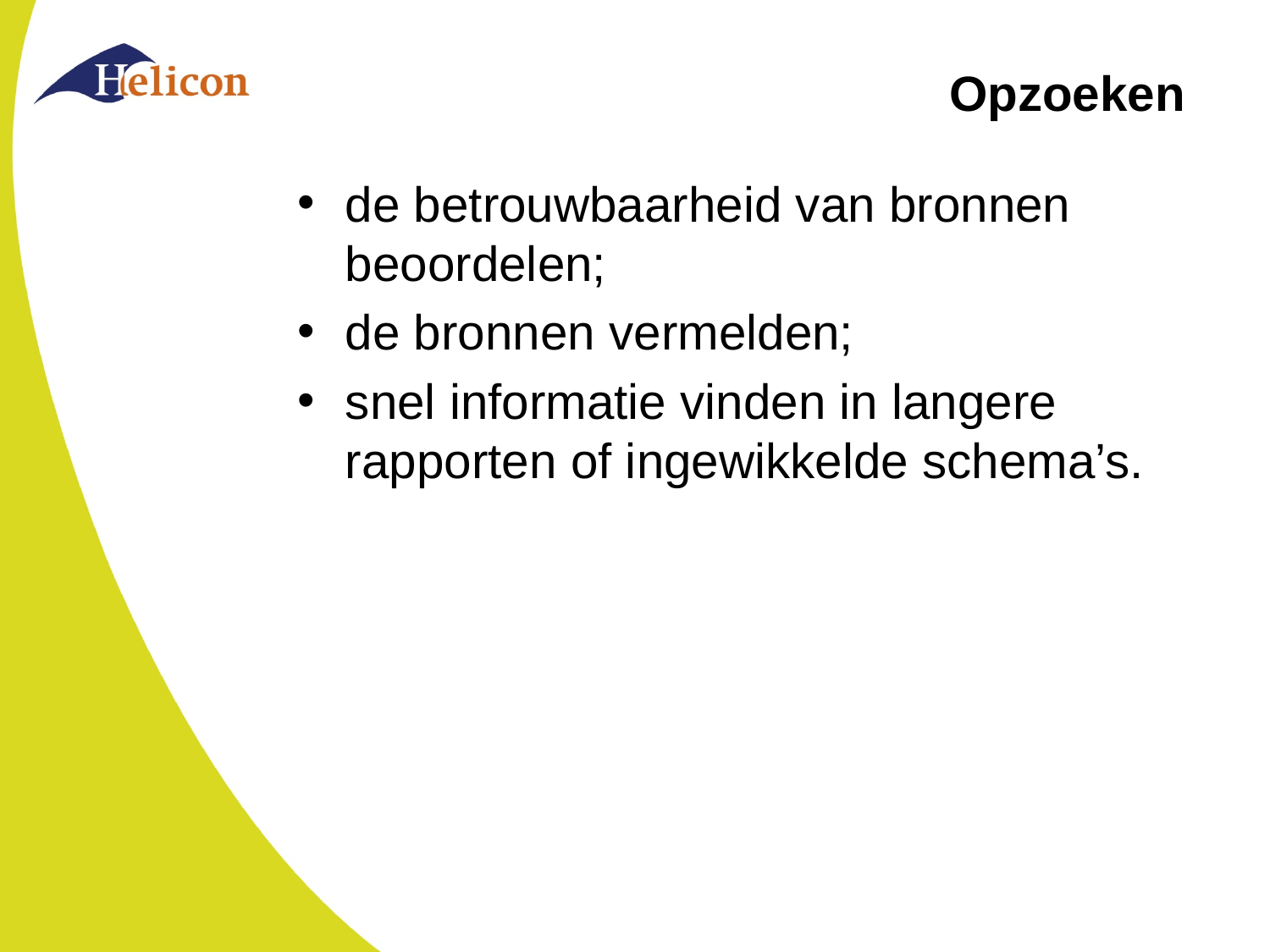

# Opzoeken
de betrouwbaarheid van bronnen beoordelen;
de bronnen vermelden;
snel informatie vinden in langere rapporten of ingewikkelde schema’s.